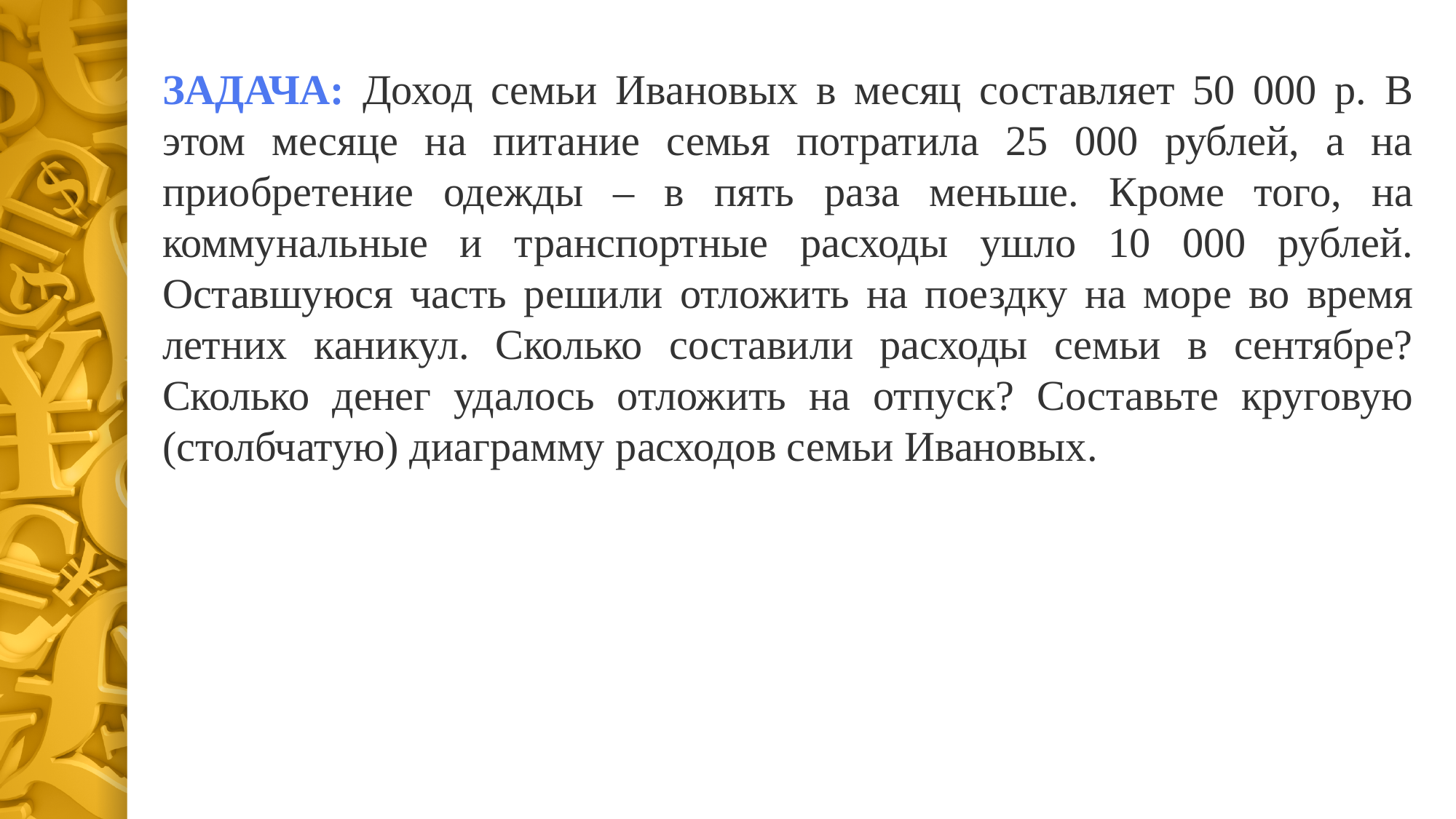

ЗАДАЧА: Доход семьи Ивановых в месяц составляет 50 000 р. В этом месяце на питание семья потратила 25 000 рублей, а на приобретение одежды – в пять раза меньше. Кроме того, на коммунальные и транспортные расходы ушло 10 000 рублей. Оставшуюся часть решили отложить на поездку на море во время летних каникул. Сколько составили расходы семьи в сентябре? Сколько денег удалось отложить на отпуск? Составьте круговую (столбчатую) диаграмму расходов семьи Ивановых.